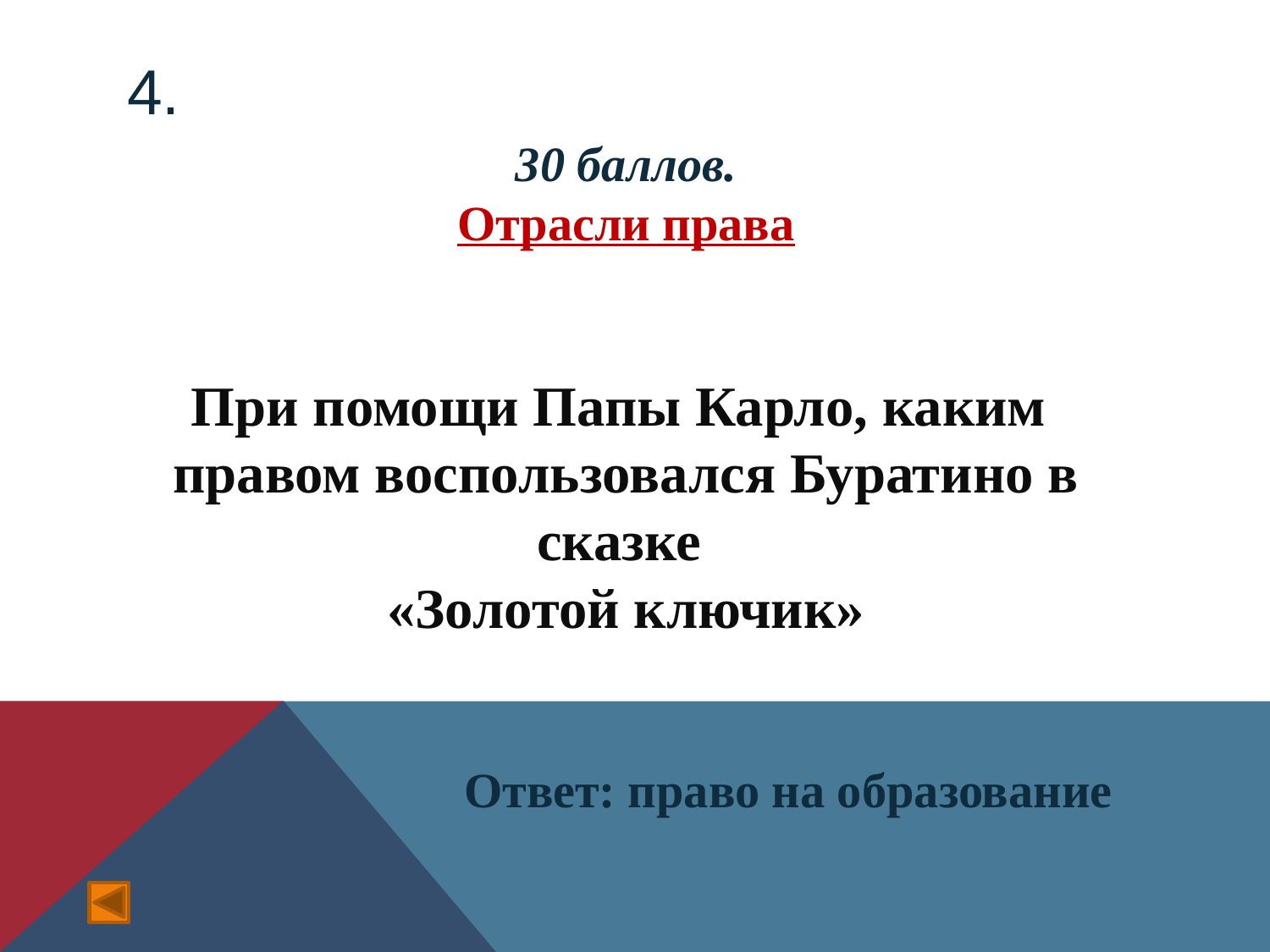

# 4.
30 баллов.
Отрасли права

При помощи Папы Карло, каким
правом воспользовался Буратино в сказке
«Золотой ключик»

 Ответ: право на образование